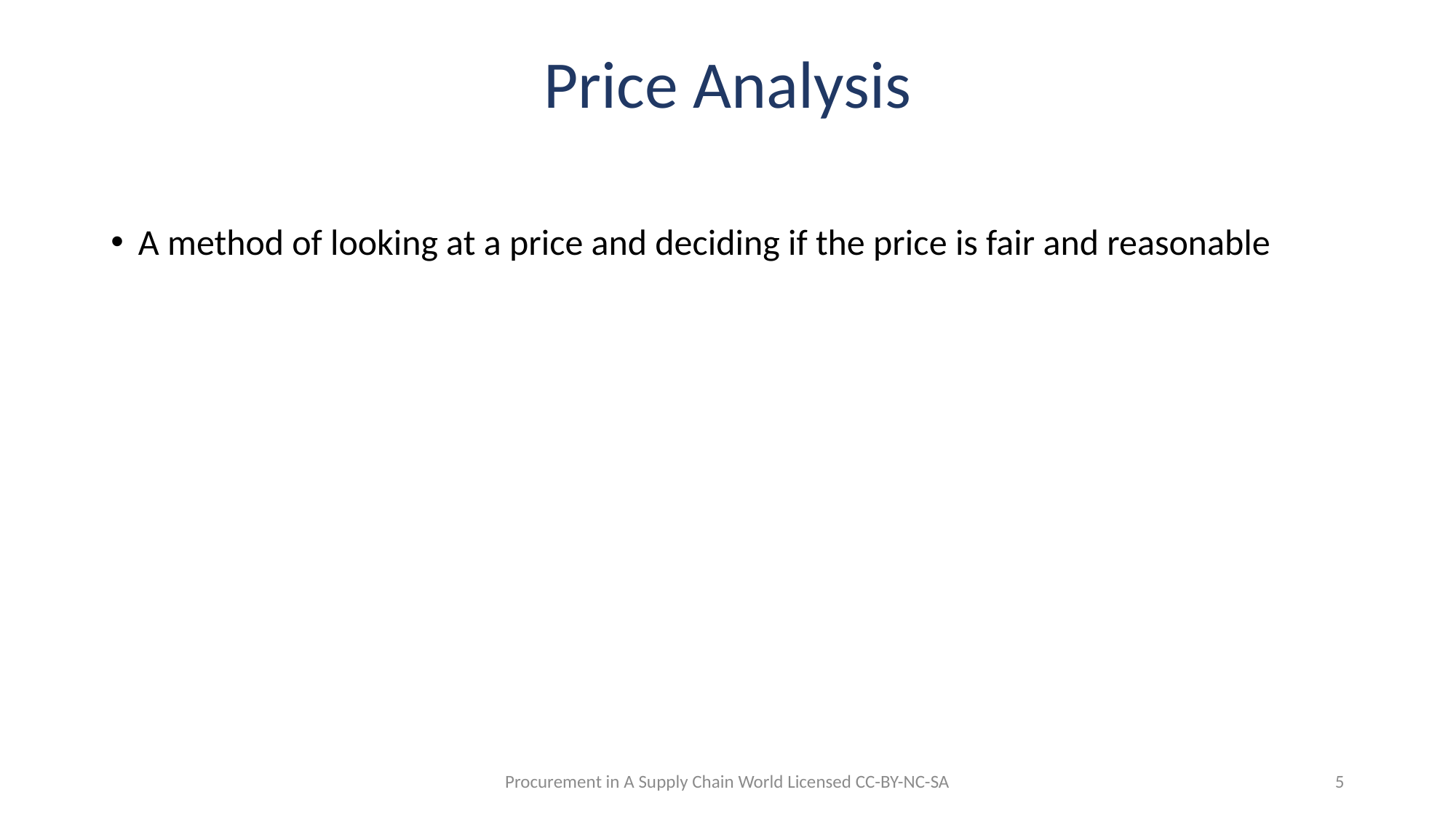

# Price Analysis

A method of looking at a price and deciding if the price is fair and reasonable

Procurement in A Supply Chain World Licensed CC-BY-NC-SA
5